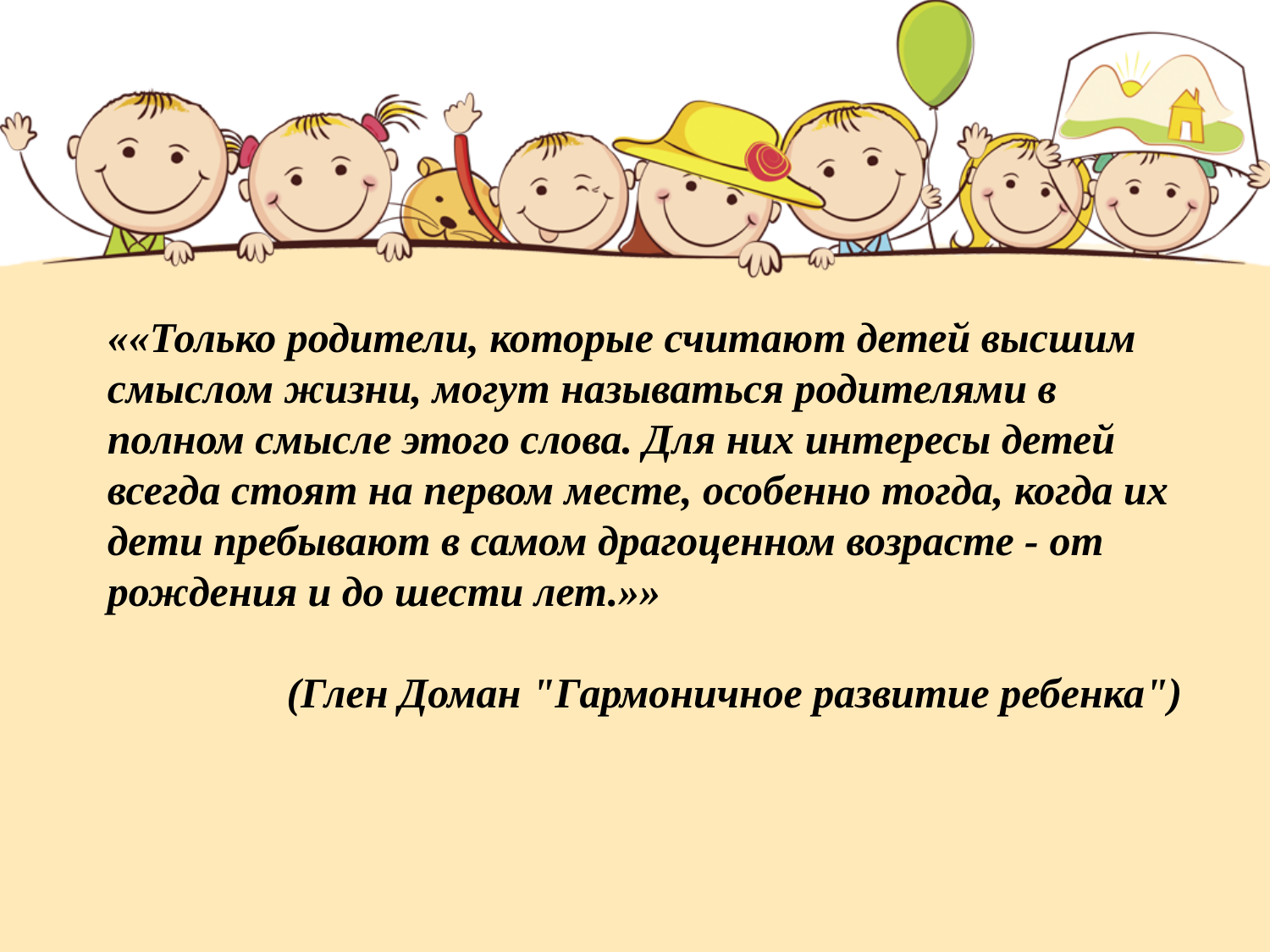

««Только родители, которые считают детей высшим смыслом жизни, могут называться родителями в полном смысле этого слова. Для них интересы детей всегда стоят на первом месте, особенно тогда, когда их дети пребывают в самом драгоценном возрасте - от рождения и до шести лет.»»

(Глен Доман "Гармоничное развитие ребенка")